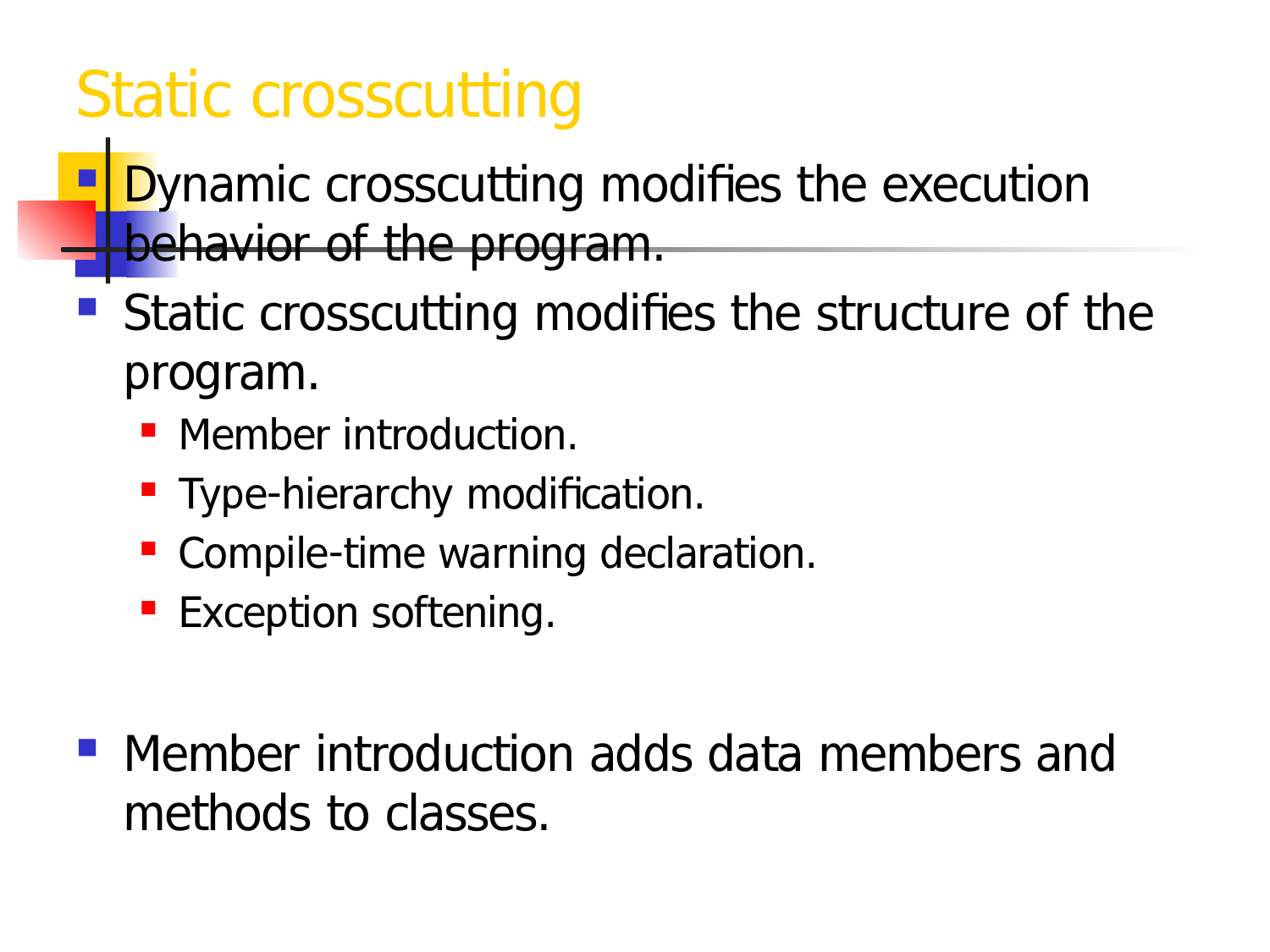

# Static crosscutting
Dynamic crosscutting modifies the execution behavior of the program.
Static crosscutting modifies the structure of the program.
Member introduction.
Type-hierarchy modification.
Compile-time warning declaration.
Exception softening.

Member introduction adds data members and methods to classes.